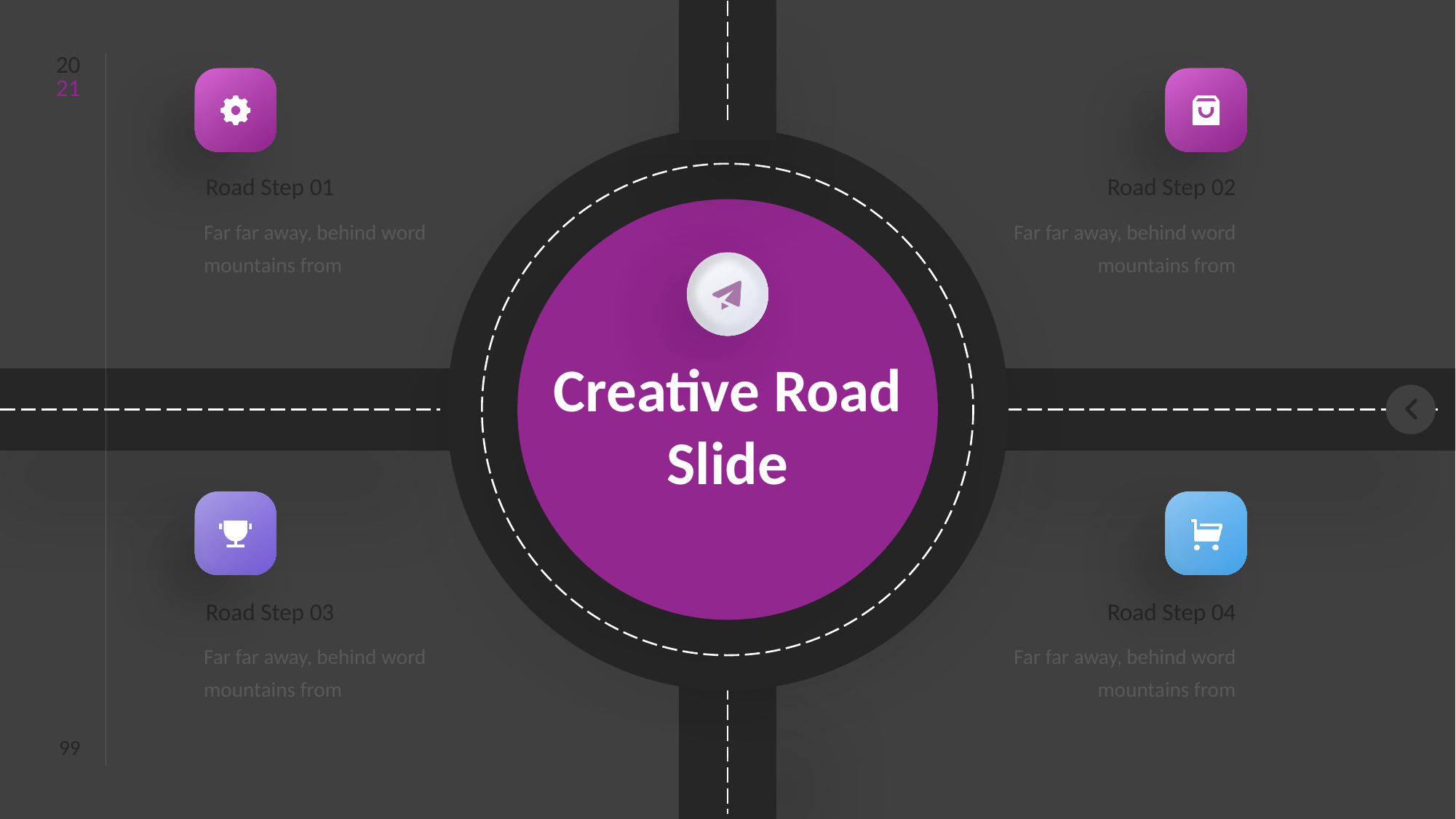

Road Step 01
Far far away, behind word mountains from
Road Step 02
Far far away, behind word mountains from

Creative Road Slide

Road Step 03
Far far away, behind word mountains from
Road Step 04
Far far away, behind word mountains from